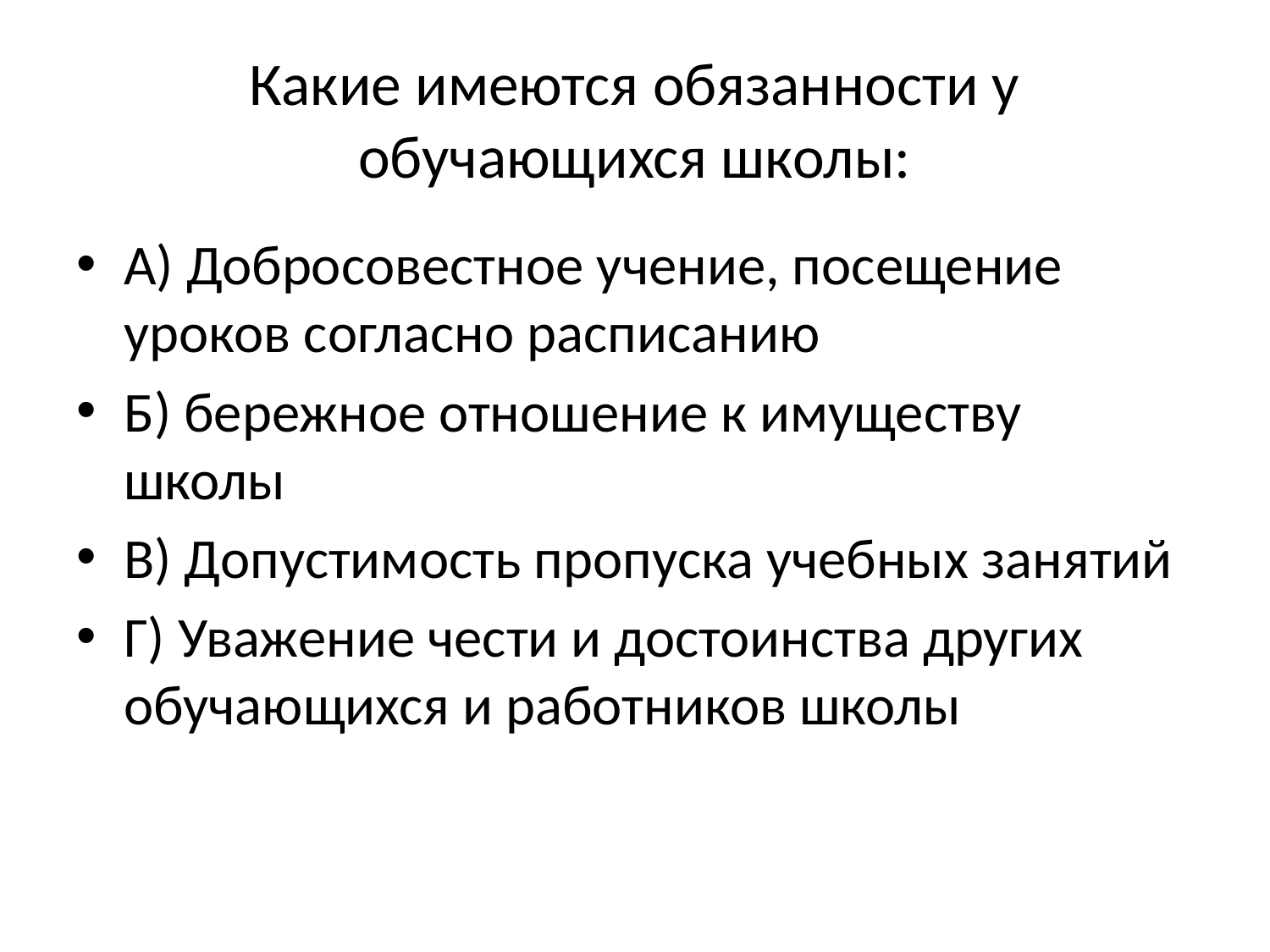

# Какие имеются обязанности у обучающихся школы:
А) Добросовестное учение, посещение уроков согласно расписанию
Б) бережное отношение к имуществу школы
В) Допустимость пропуска учебных занятий
Г) Уважение чести и достоинства других обучающихся и работников школы